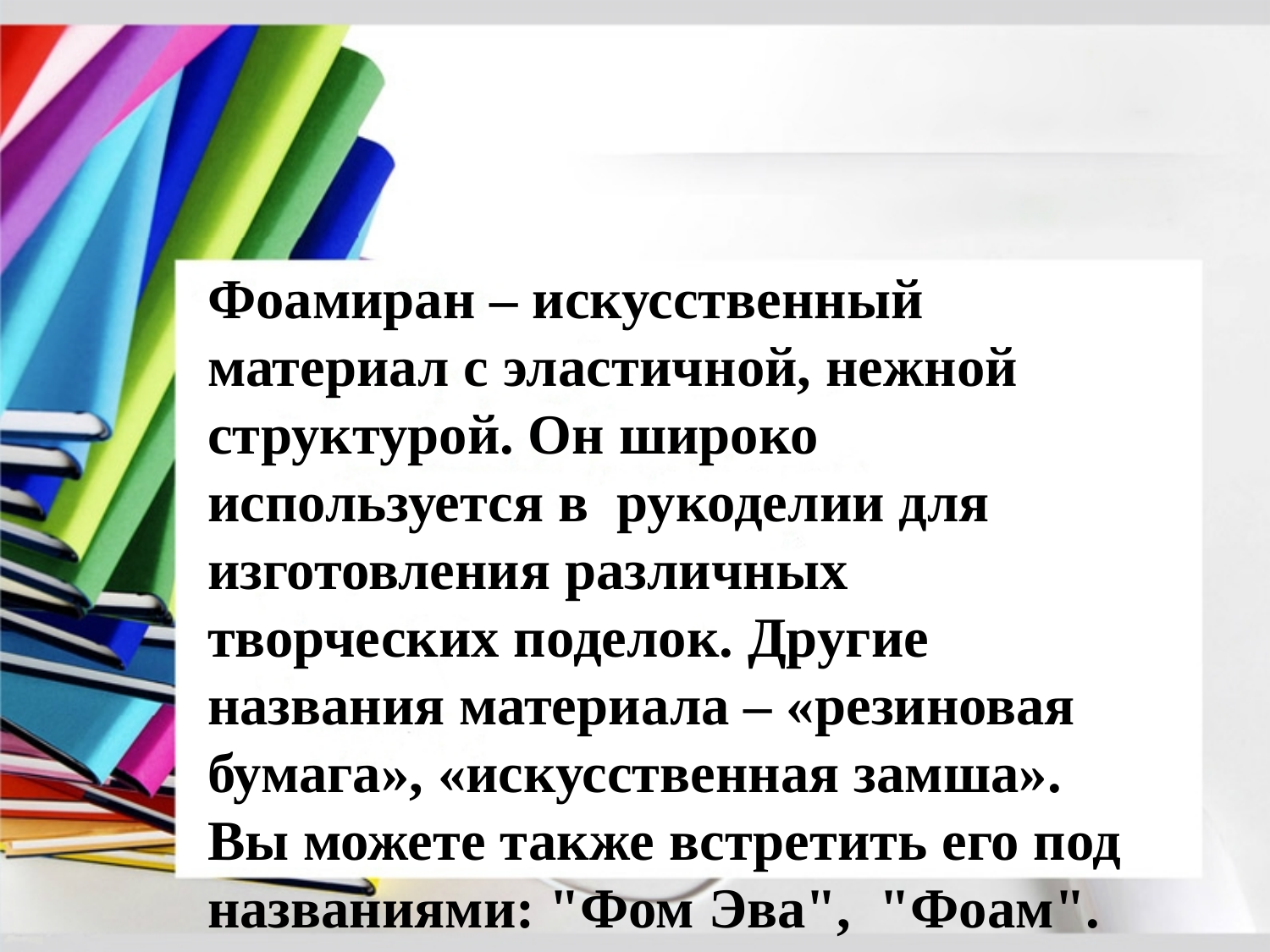

Фоамиран – искусственный материал с эластичной, нежной структурой. Он широко используется в  рукоделии для изготовления различных творческих поделок. Другие названия материала – «резиновая бумага», «искусственная замша». Вы можете также встретить его под названиями: "Фом Эва",  "Фоам".